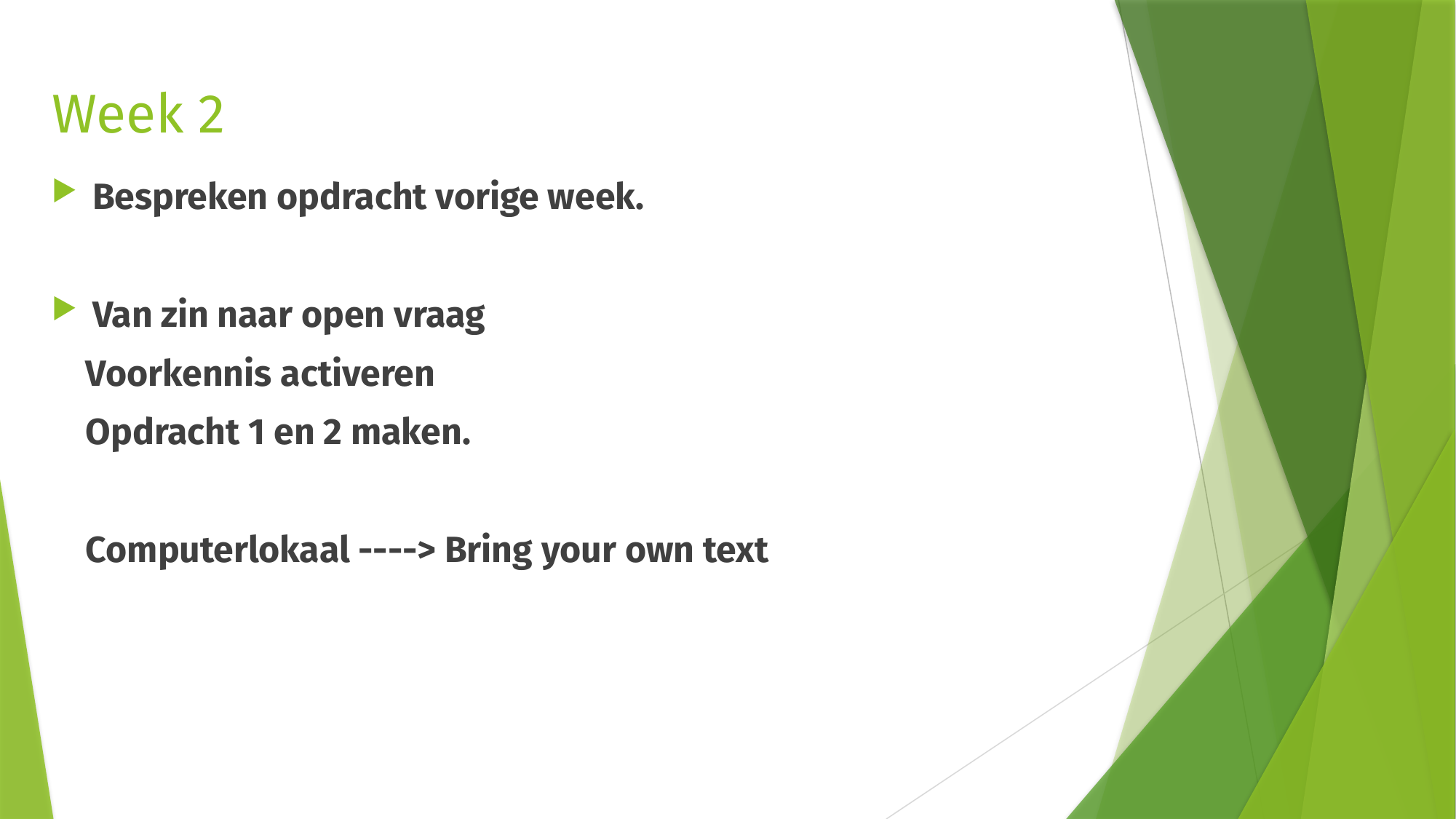

# Week 2
Bespreken opdracht vorige week.

Van zin naar open vraag
    Voorkennis activeren
    Opdracht 1 en 2 maken.

    Computerlokaal ----> Bring your own text